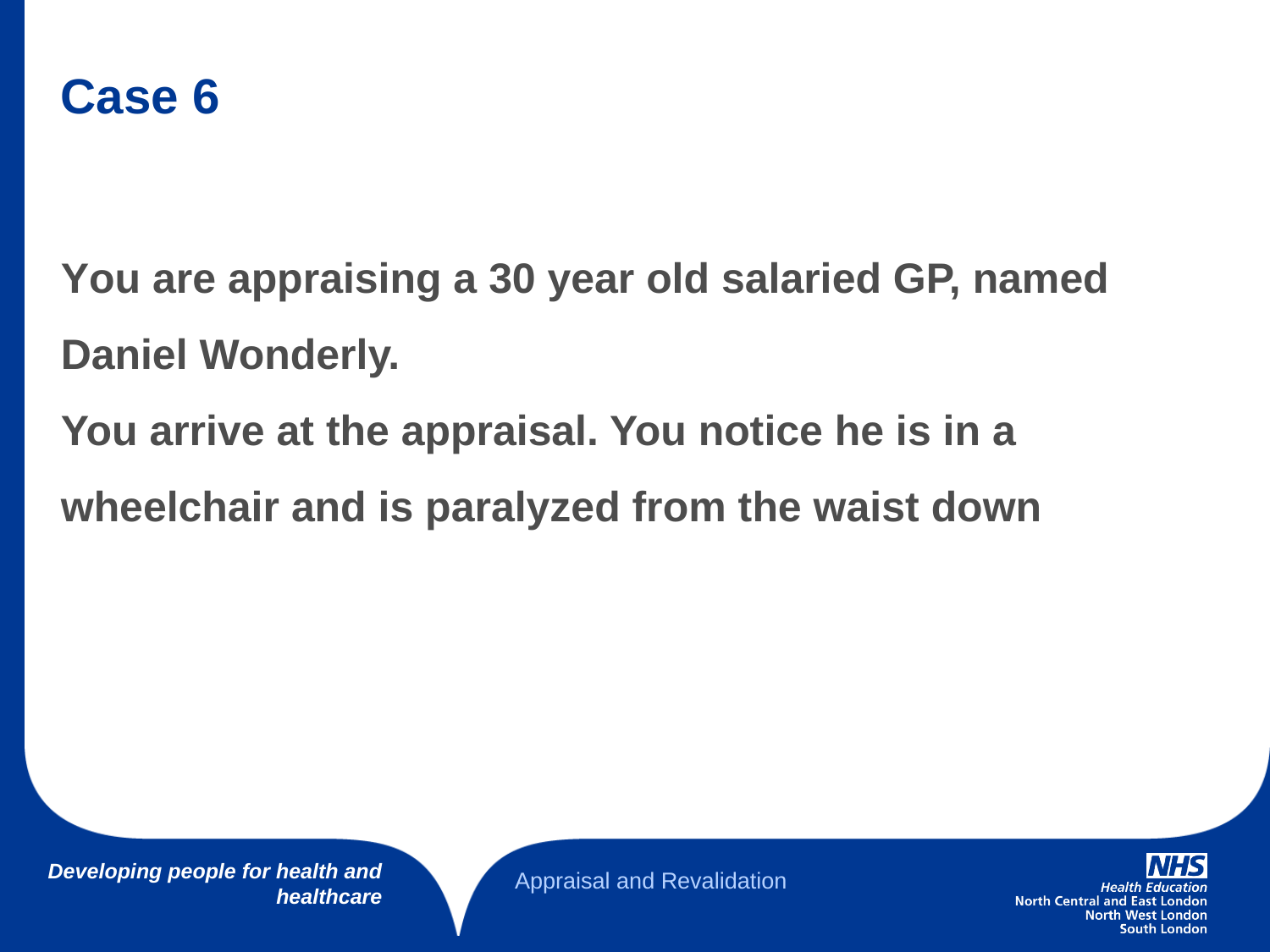

# Case 6
You are appraising a 30 year old salaried GP, named Daniel Wonderly.
You arrive at the appraisal. You notice he is in a wheelchair and is paralyzed from the waist down